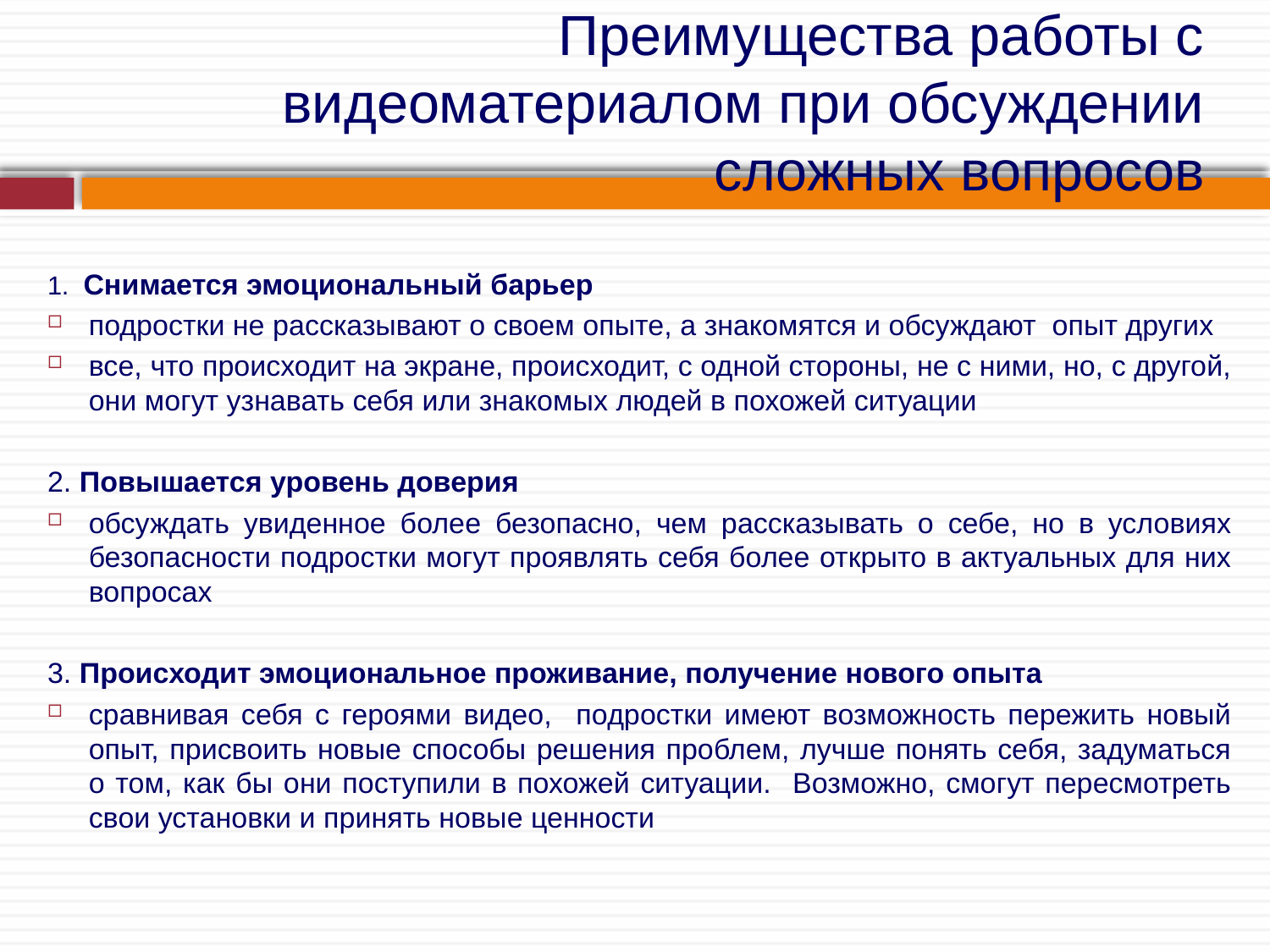

# Преимущества работы с видеоматериалом при обсуждении сложных вопросов

1.  Снимается эмоциональный барьер
подростки не рассказывают о своем опыте, а знакомятся и обсуждают  опыт других
все, что происходит на экране, происходит, с одной стороны, не с ними, но, с другой, они могут узнавать себя или знакомых людей в похожей ситуации

2. Повышается уровень доверия
обсуждать увиденное более безопасно, чем рассказывать о себе, но в условиях безопасности подростки могут проявлять себя более открыто в актуальных для них вопросах

3. Происходит эмоциональное проживание, получение нового опыта
сравнивая себя с героями видео,  подростки имеют возможность пережить новый опыт, присвоить новые способы решения проблем, лучше понять себя, задуматься о том, как бы они поступили в похожей ситуации.  Возможно, смогут пересмотреть свои установки и принять новые ценности